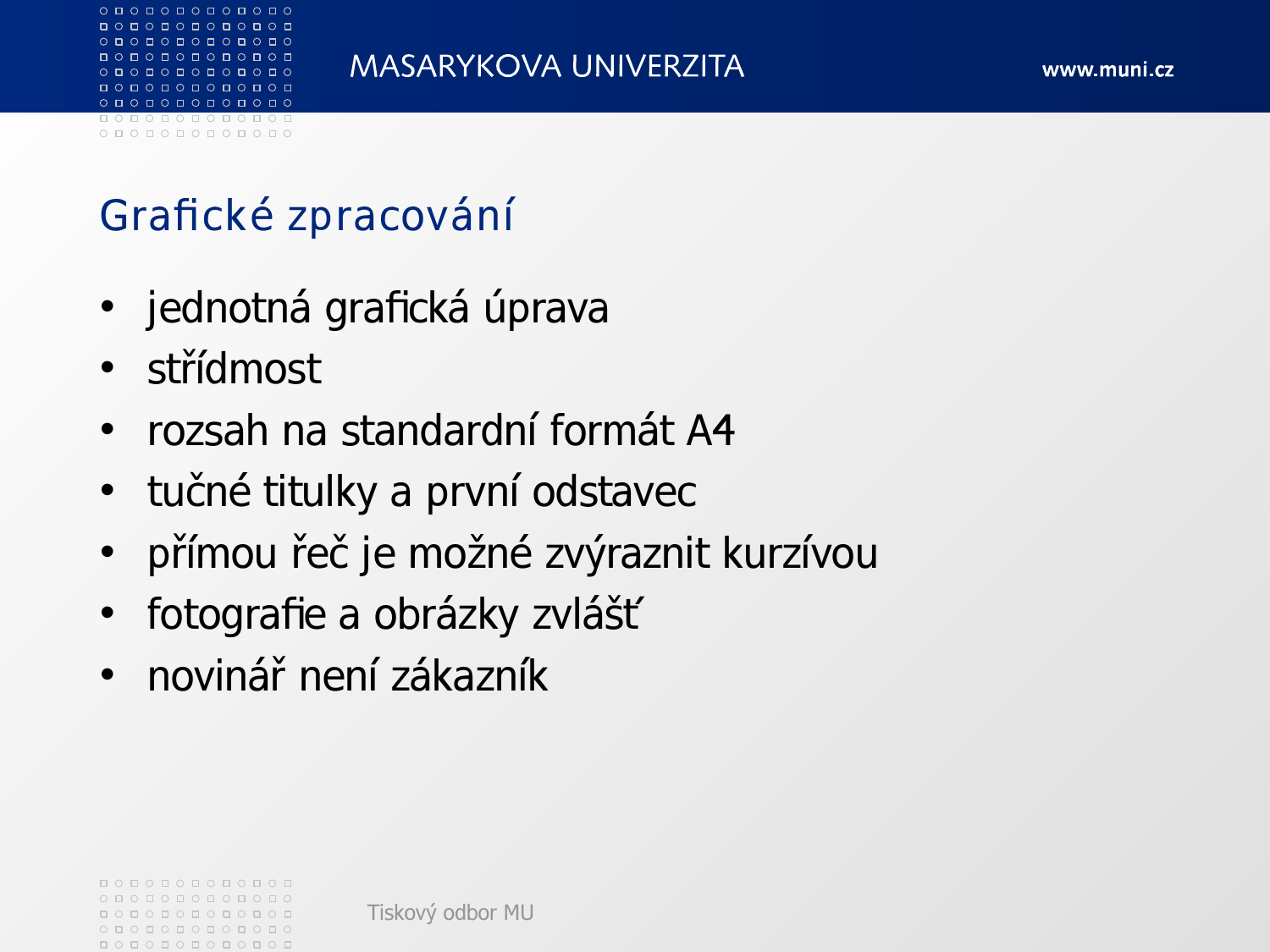

# Grafické zpracování
jednotná grafická úprava
střídmost
rozsah na standardní formát A4
tučné titulky a první odstavec
přímou řeč je možné zvýraznit kurzívou
fotografie a obrázky zvlášť
novinář není zákazník

Tiskový odbor MU